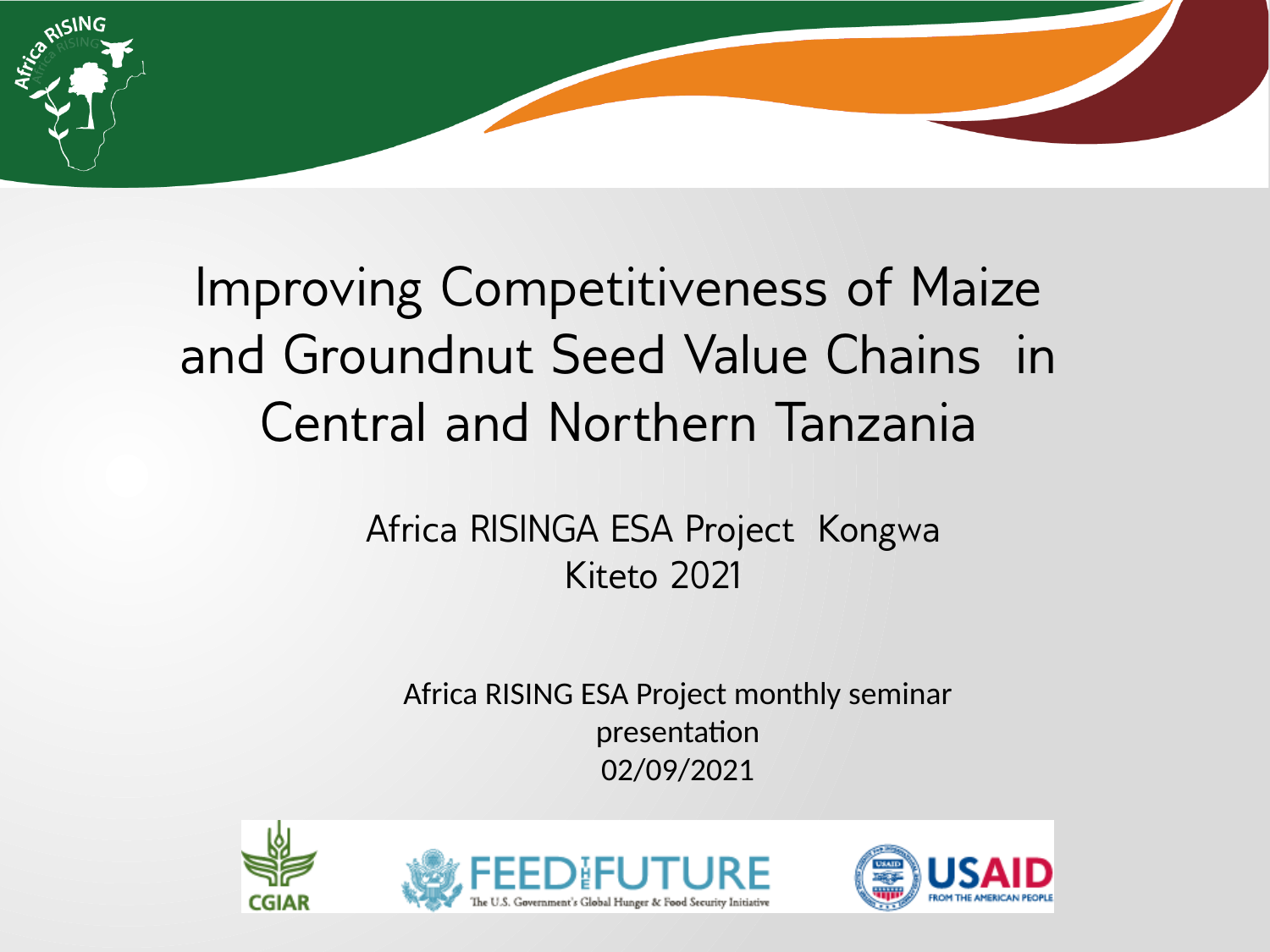

Improving Competitiveness of Maize and Groundnut Seed Value Chains  in Central and Northern Tanzania

Africa RISINGA ESA Project  Kongwa Kiteto 2021

Africa RISING ESA Project monthly seminar presentation
02/09/2021